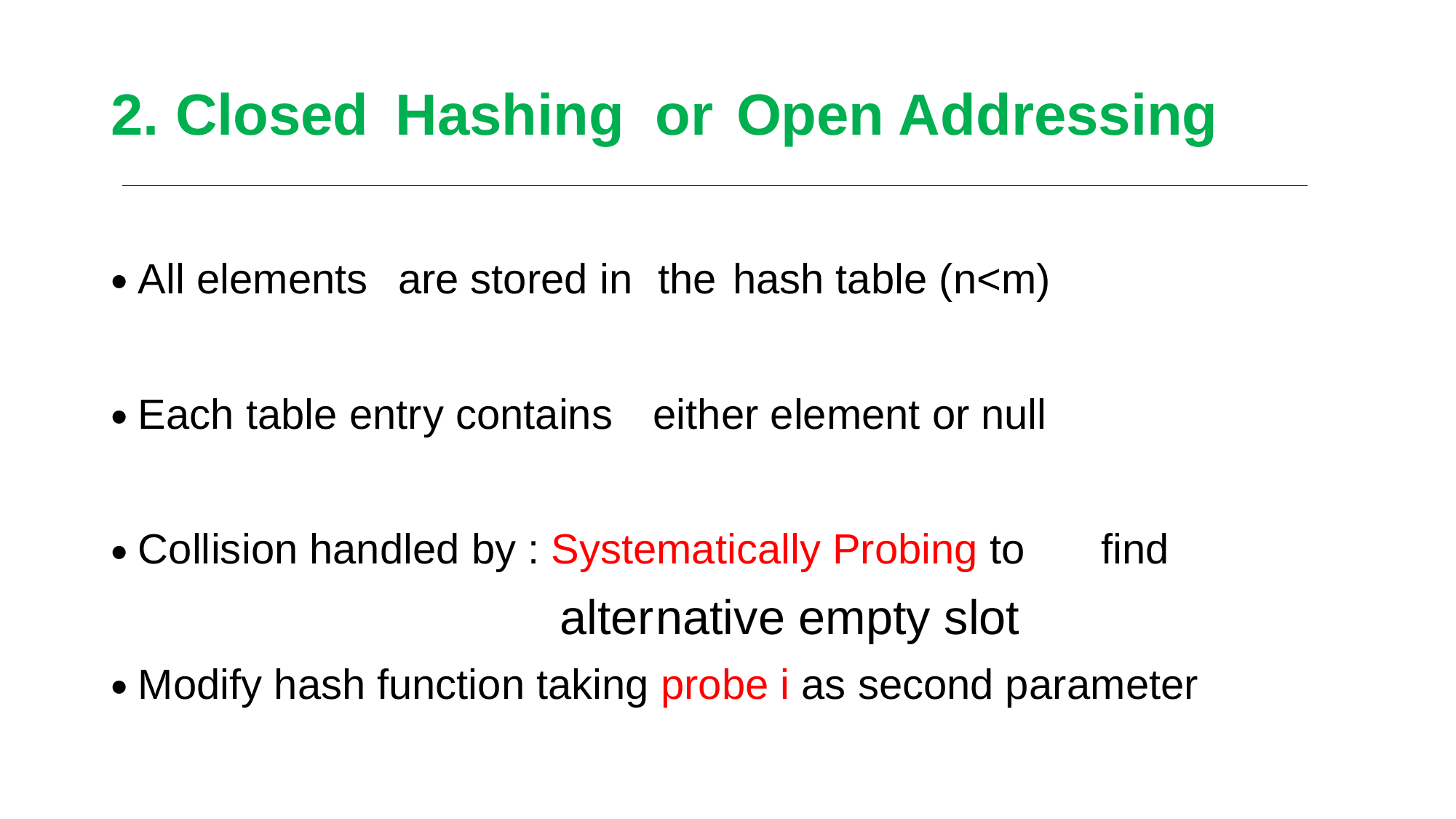

2. Closed
Hashing
or
Open Addressing

•
All elements
are stored in
the
hash table (n<m)
•
Each table entry contains
either element or null
•
Collision handled by : Systematically Probing to
alternative empty slot
find
•
Modify hash function taking probe i as second parameter